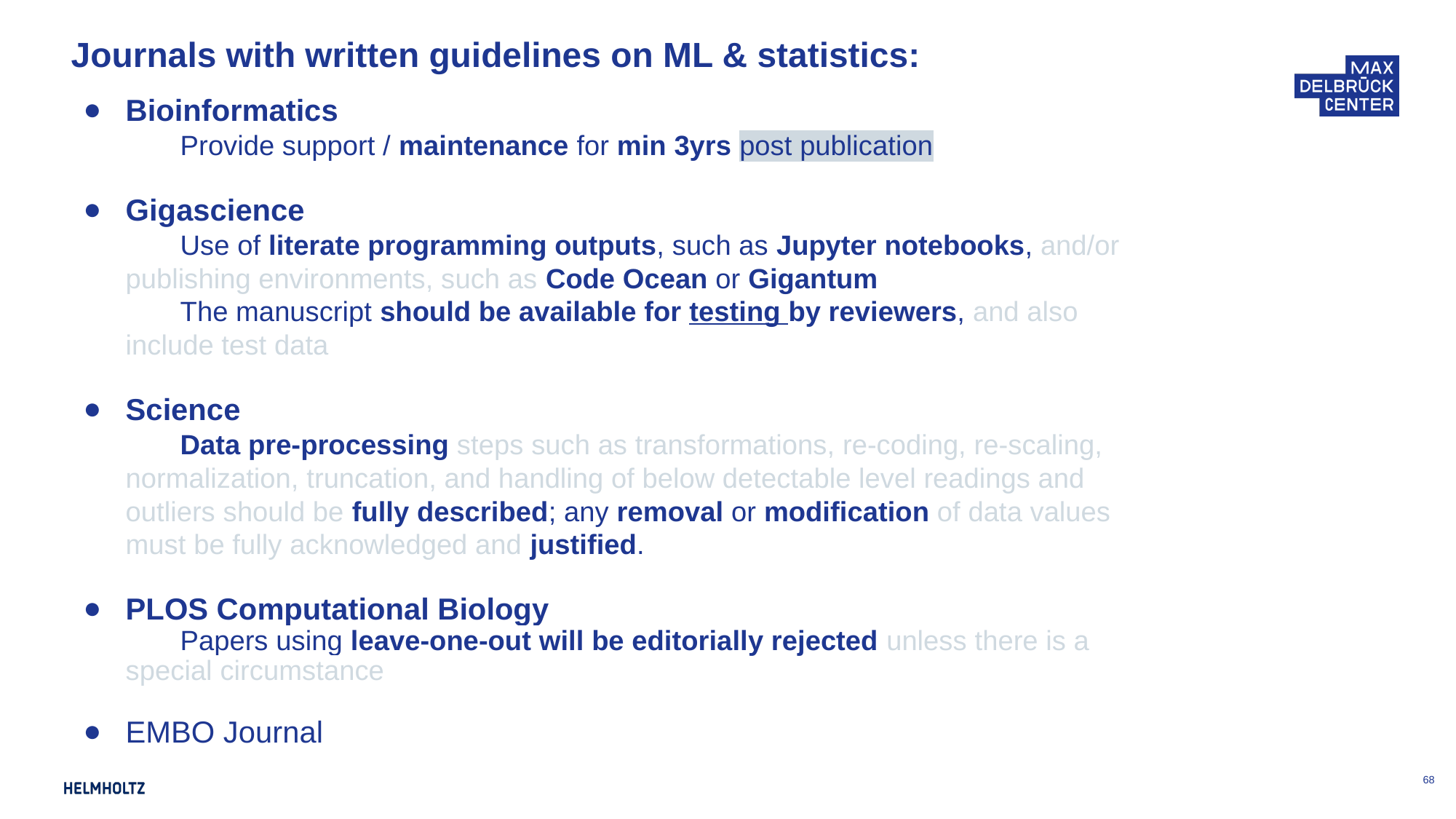

Journals with written guidelines on ML & statistics:
Bioinformatics
Provide support / maintenance for min 3yrs post publication

Gigascience
Use of literate programming outputs, such as Jupyter notebooks, and/or publishing environments, such as Code Ocean or Gigantum
The manuscript should be available for testing by reviewers, and also include test data

Science
Data pre-processing steps such as transformations, re-coding, re-scaling, normalization, truncation, and handling of below detectable level readings and outliers should be fully described; any removal or modification of data values must be fully acknowledged and justified.

PLOS Computational Biology
Papers using leave-one-out will be editorially rejected unless there is a special circumstance

EMBO Journal
68